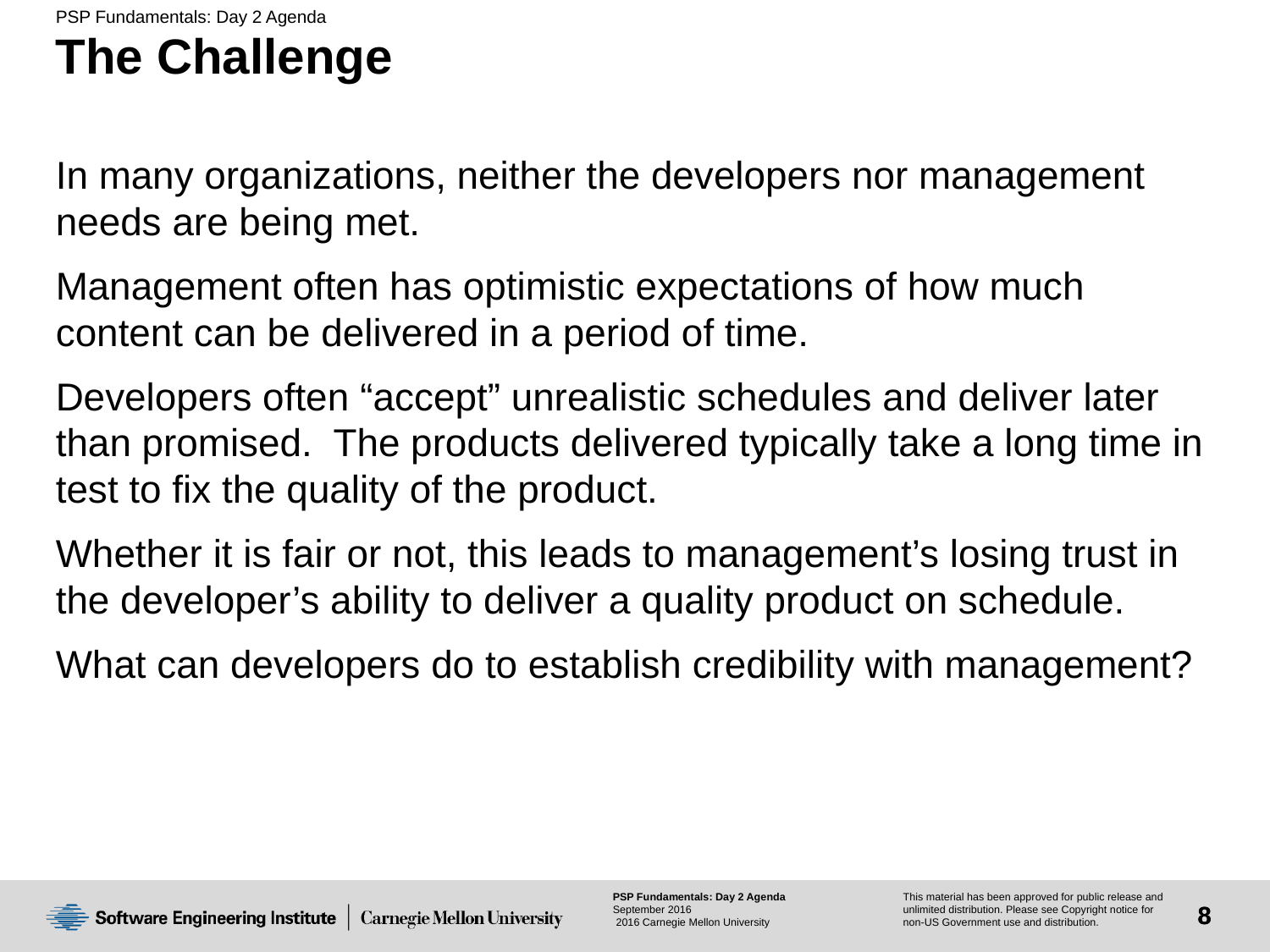

# The Challenge
In many organizations, neither the developers nor management needs are being met.
Management often has optimistic expectations of how much content can be delivered in a period of time.
Developers often “accept” unrealistic schedules and deliver later than promised.  The products delivered typically take a long time in test to fix the quality of the product.
Whether it is fair or not, this leads to management’s losing trust in the developer’s ability to deliver a quality product on schedule.
What can developers do to establish credibility with management?